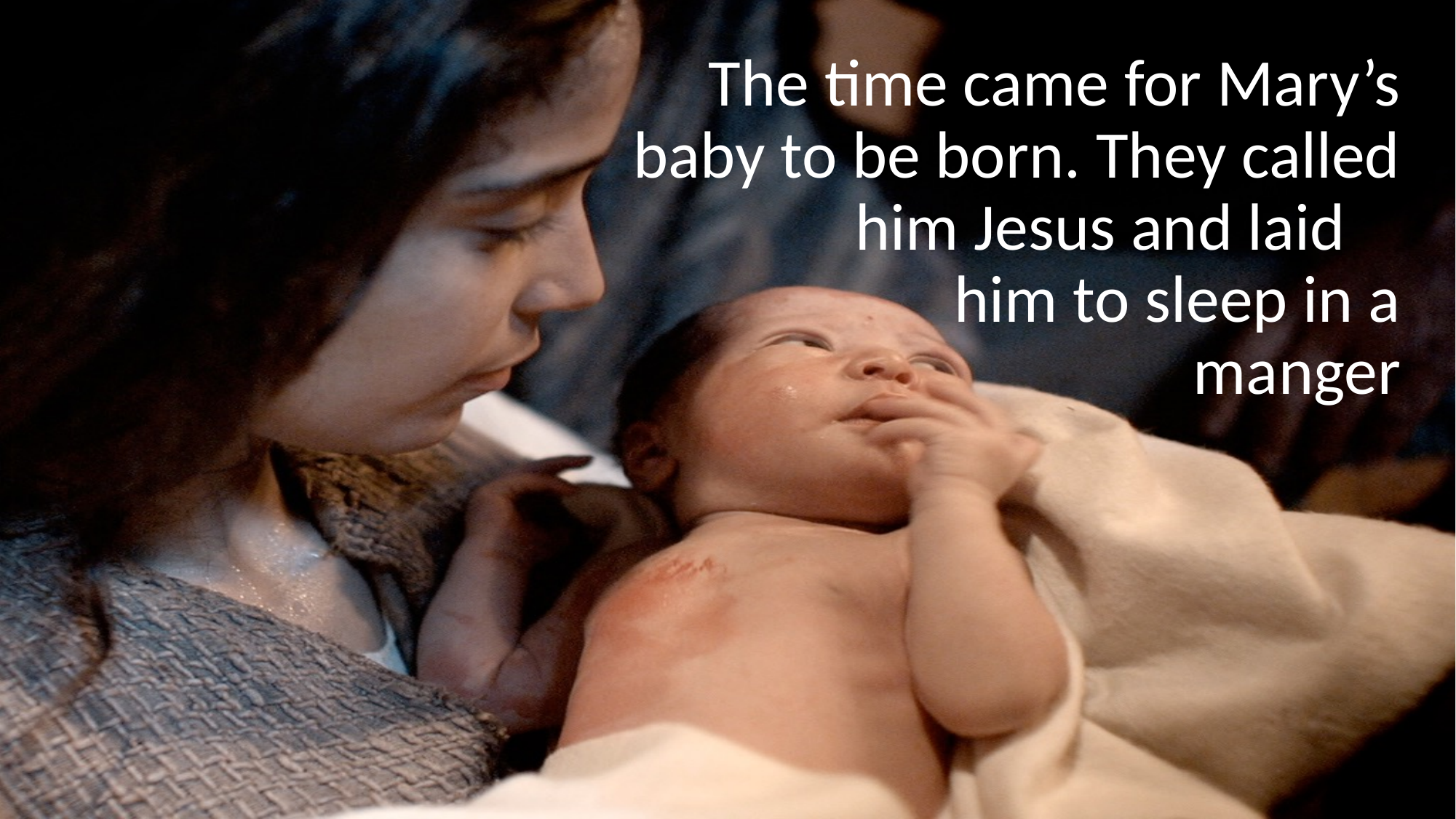

# The time came for Mary’s baby to be born. They called 		him Jesus and laid 			him to sleep in a manger